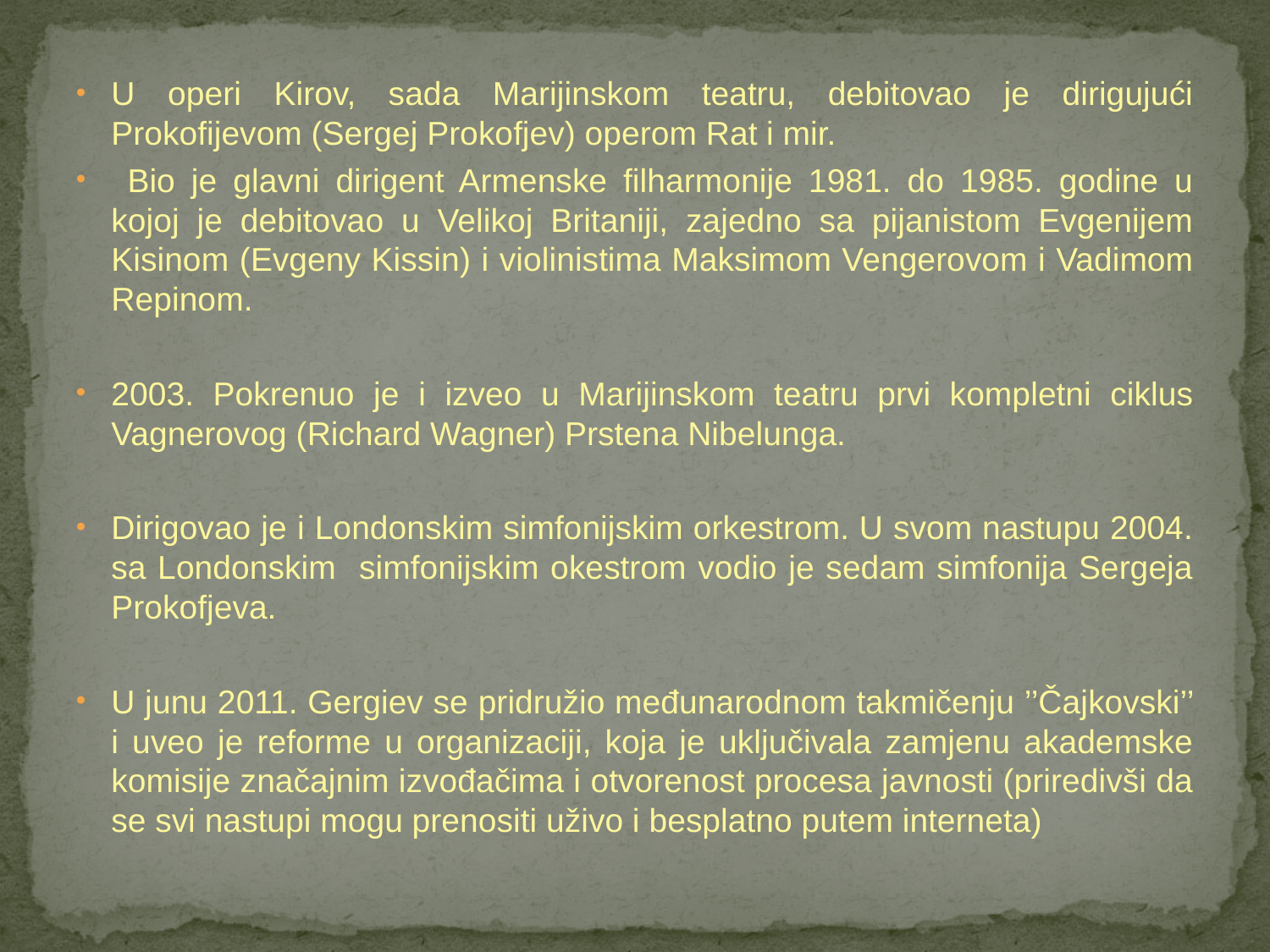

#
U operi Kirov, sada Marijinskom teatru, debitovao je dirigujući Prokofijevom (Sergej Prokofjev) operom Rat i mir.
 Bio je glavni dirigent Armenske filharmonije 1981. do 1985. godine u kojoj je debitovao u Velikoj Britaniji, zajedno sa pijanistom Evgenijem Kisinom (Evgeny Kissin) i violinistima Maksimom Vengerovom i Vadimom Repinom.

2003. Pokrenuo je i izveo u Marijinskom teatru prvi kompletni ciklus Vagnerovog (Richard Wagner) Prstena Nibelunga.

Dirigovao je i Londonskim simfonijskim orkestrom. U svom nastupu 2004. sa Londonskim  simfonijskim okestrom vodio je sedam simfonija Sergeja Prokofjeva.

U junu 2011. Gergiev se pridružio međunarodnom takmičenju ’’Čajkovski’’ i uveo je reforme u organizaciji, koja je uključivala zamjenu akademske komisije značajnim izvođačima i otvorenost procesa javnosti (priredivši da se svi nastupi mogu prenositi uživo i besplatno putem interneta)